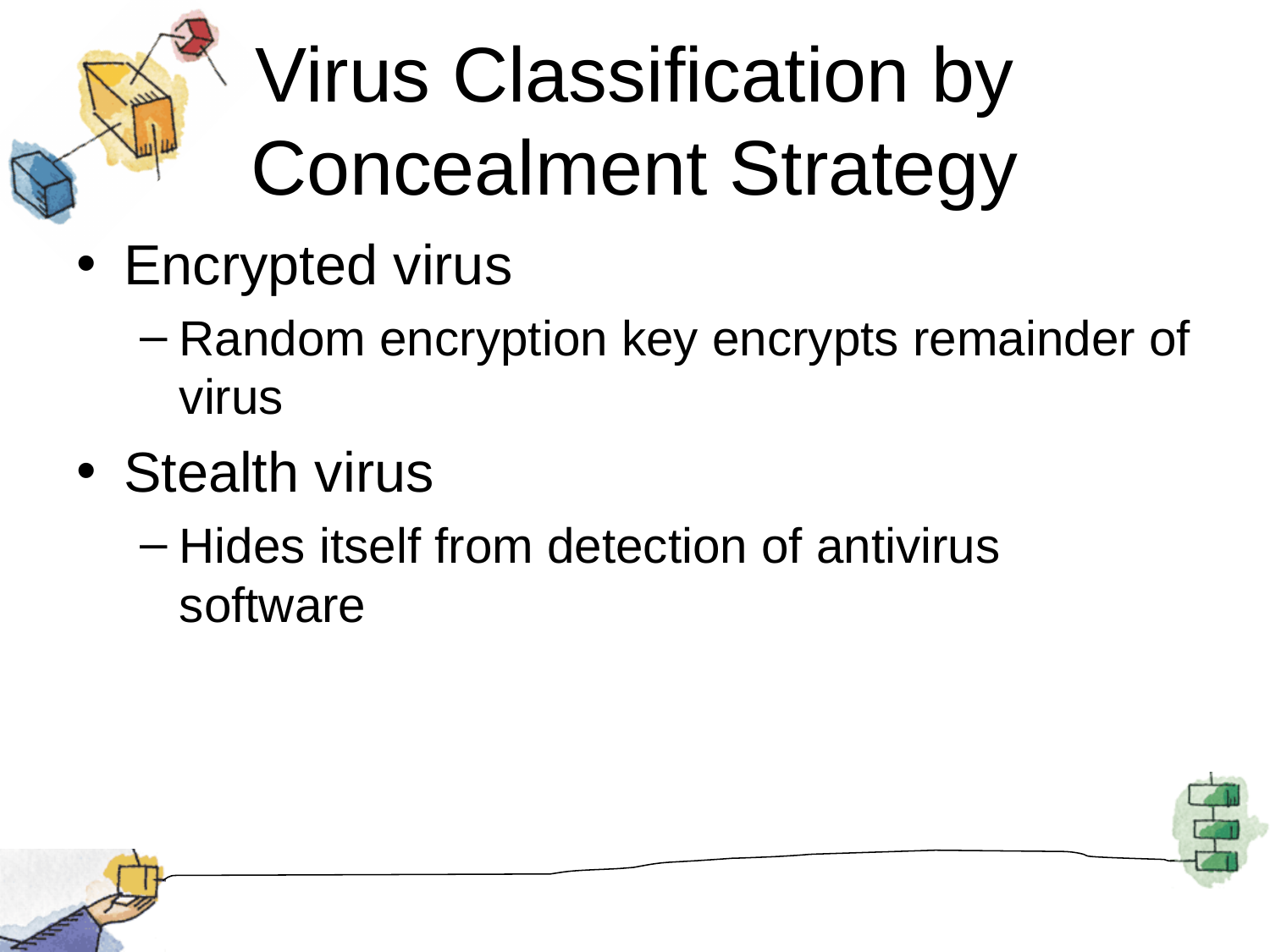

# Virus Classification by Concealment Strategy
Encrypted virus
Random encryption key encrypts remainder of virus
Stealth virus
Hides itself from detection of antivirus software